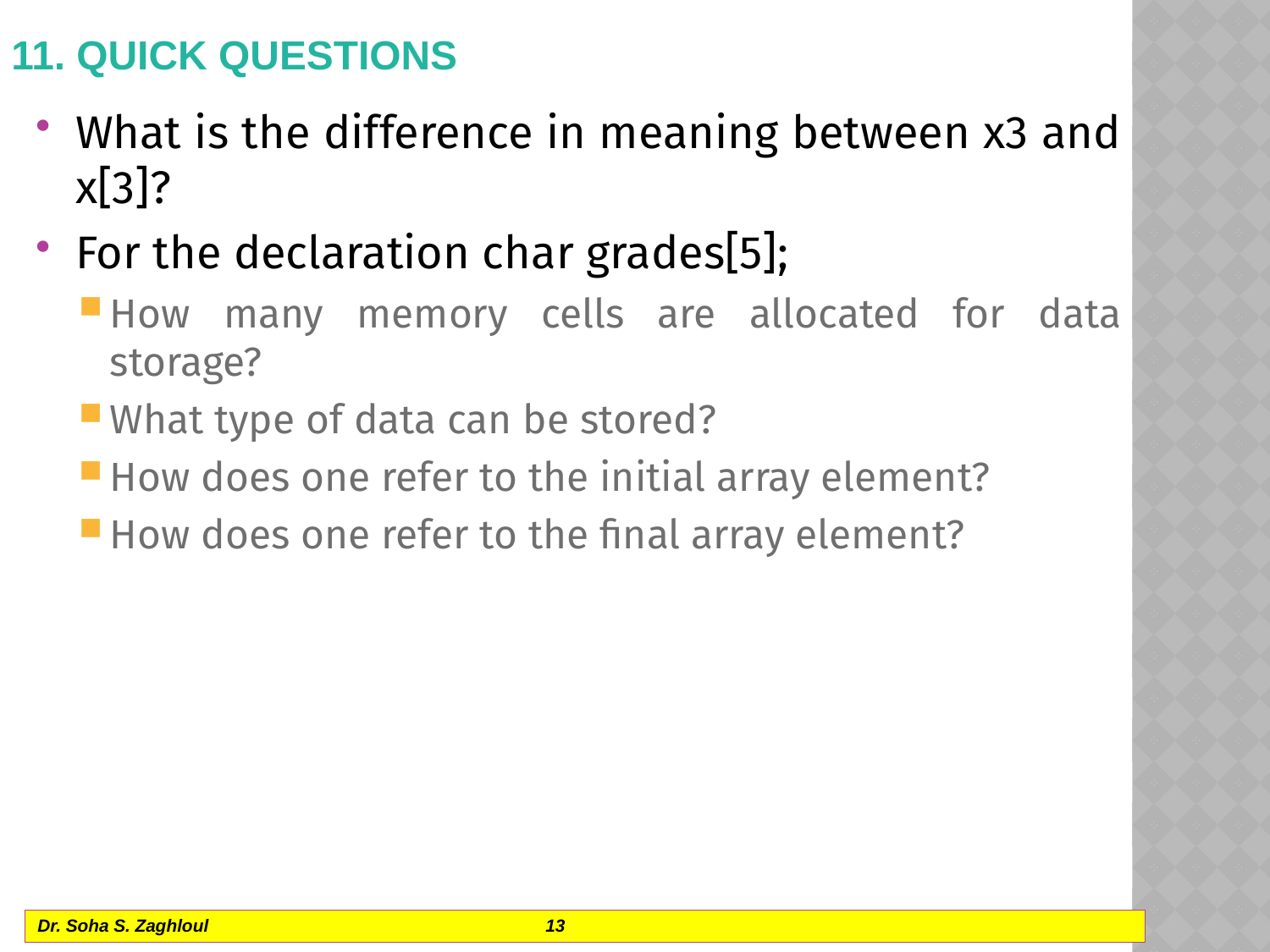

# 11. Quick questions
What is the difference in meaning between x3 and x[3]?
For the declaration char grades[5];
How many memory cells are allocated for data storage?
What type of data can be stored?
How does one refer to the initial array element?
How does one refer to the final array element?
Dr. Soha S. Zaghloul			13